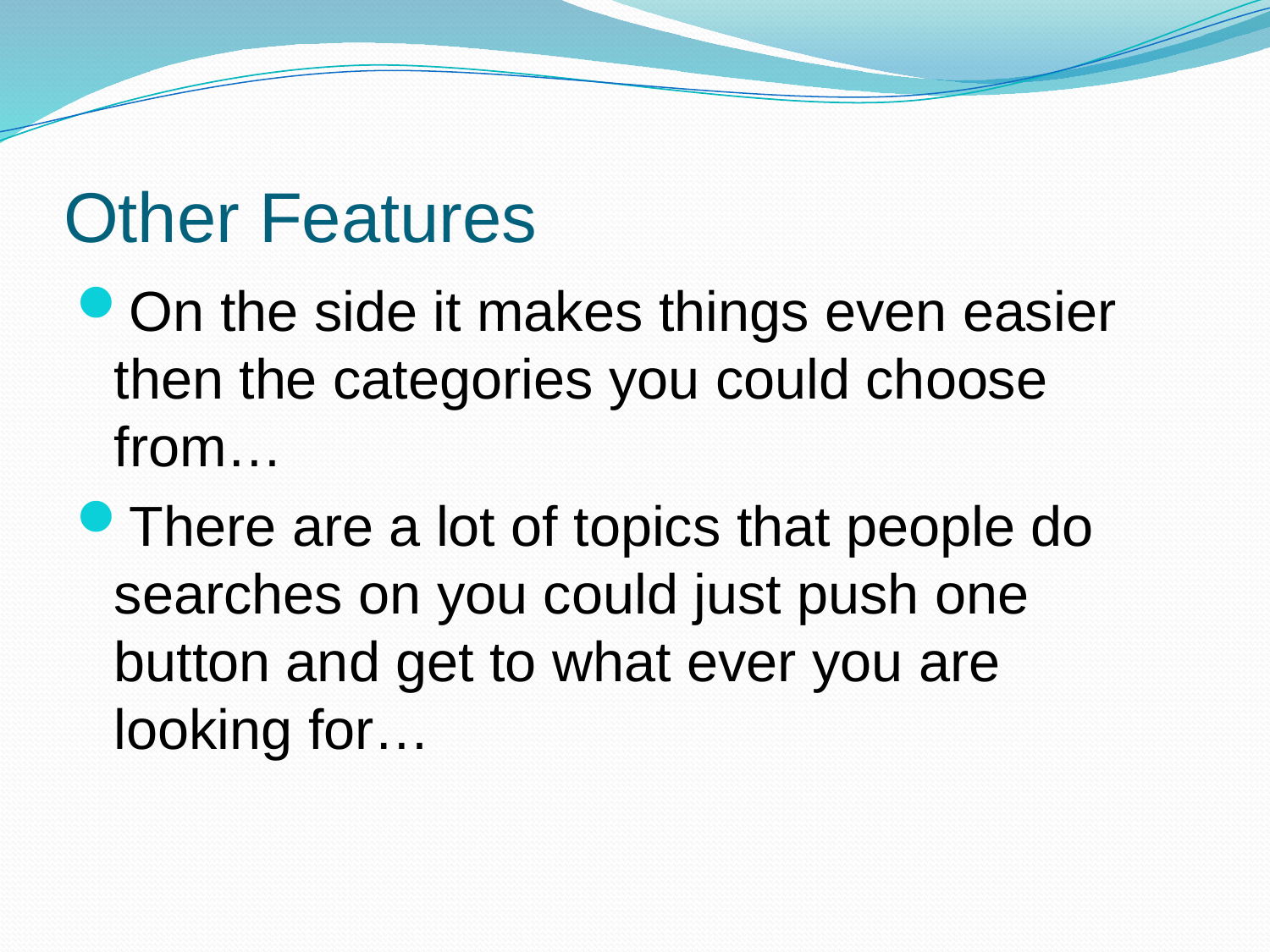

# Other Features
On the side it makes things even easier then the categories you could choose from…
There are a lot of topics that people do searches on you could just push one button and get to what ever you are looking for…